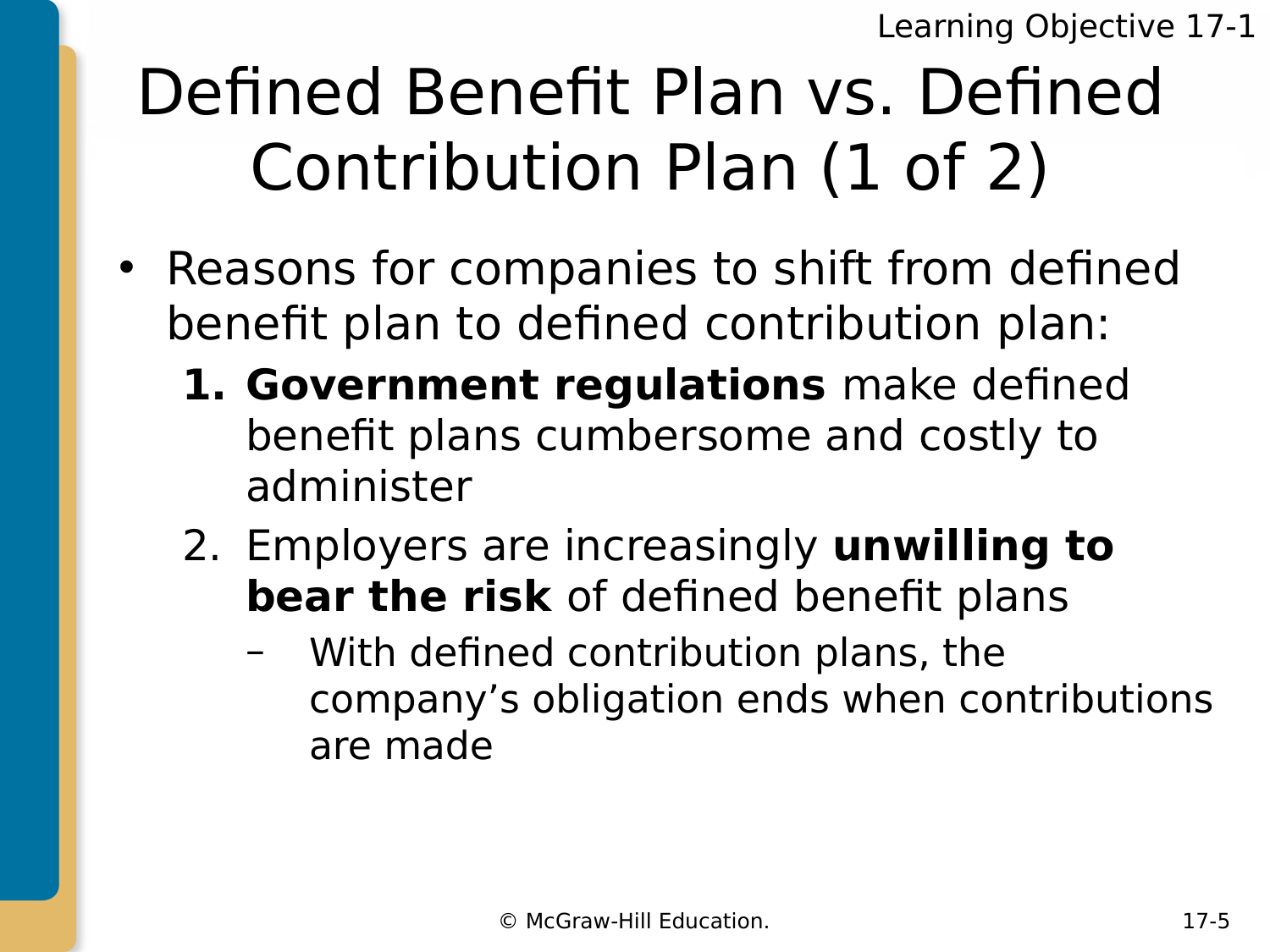

Learning Objective 17-1
# Defined Benefit Plan vs. Defined Contribution Plan (1 of 2)
Reasons for companies to shift from defined benefit plan to defined contribution plan:
Government regulations make defined benefit plans cumbersome and costly to administer
Employers are increasingly unwilling to bear the risk of defined benefit plans
With defined contribution plans, the company’s obligation ends when contributions are made